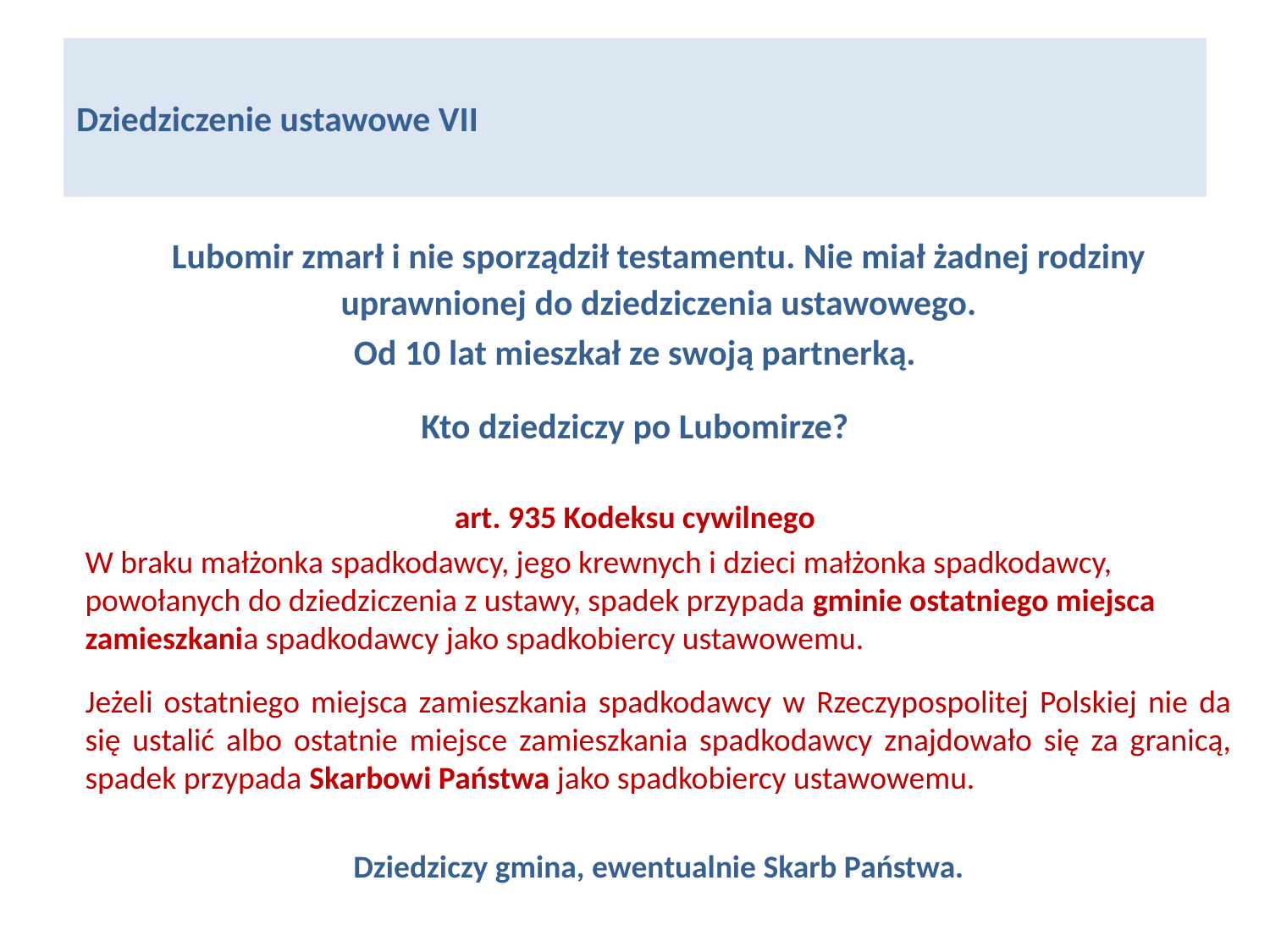

# Dziedziczenie ustawowe VII
	Lubomir zmarł i nie sporządził testamentu. Nie miał żadnej rodziny uprawnionej do dziedziczenia ustawowego.
Od 10 lat mieszkał ze swoją partnerką.

Kto dziedziczy po Lubomirze?

art. 935 Kodeksu cywilnego
W braku małżonka spadkodawcy, jego krewnych i dzieci małżonka spadkodawcy, powołanych do dziedziczenia z ustawy, spadek przypada gminie ostatniego miejsca zamieszkania spadkodawcy jako spadkobiercy ustawowemu.

Jeżeli ostatniego miejsca zamieszkania spadkodawcy w Rzeczypospolitej Polskiej nie da się ustalić albo ostatnie miejsce zamieszkania spadkodawcy znajdowało się za granicą, spadek przypada Skarbowi Państwa jako spadkobiercy ustawowemu.

Dziedziczy gmina, ewentualnie Skarb Państwa.